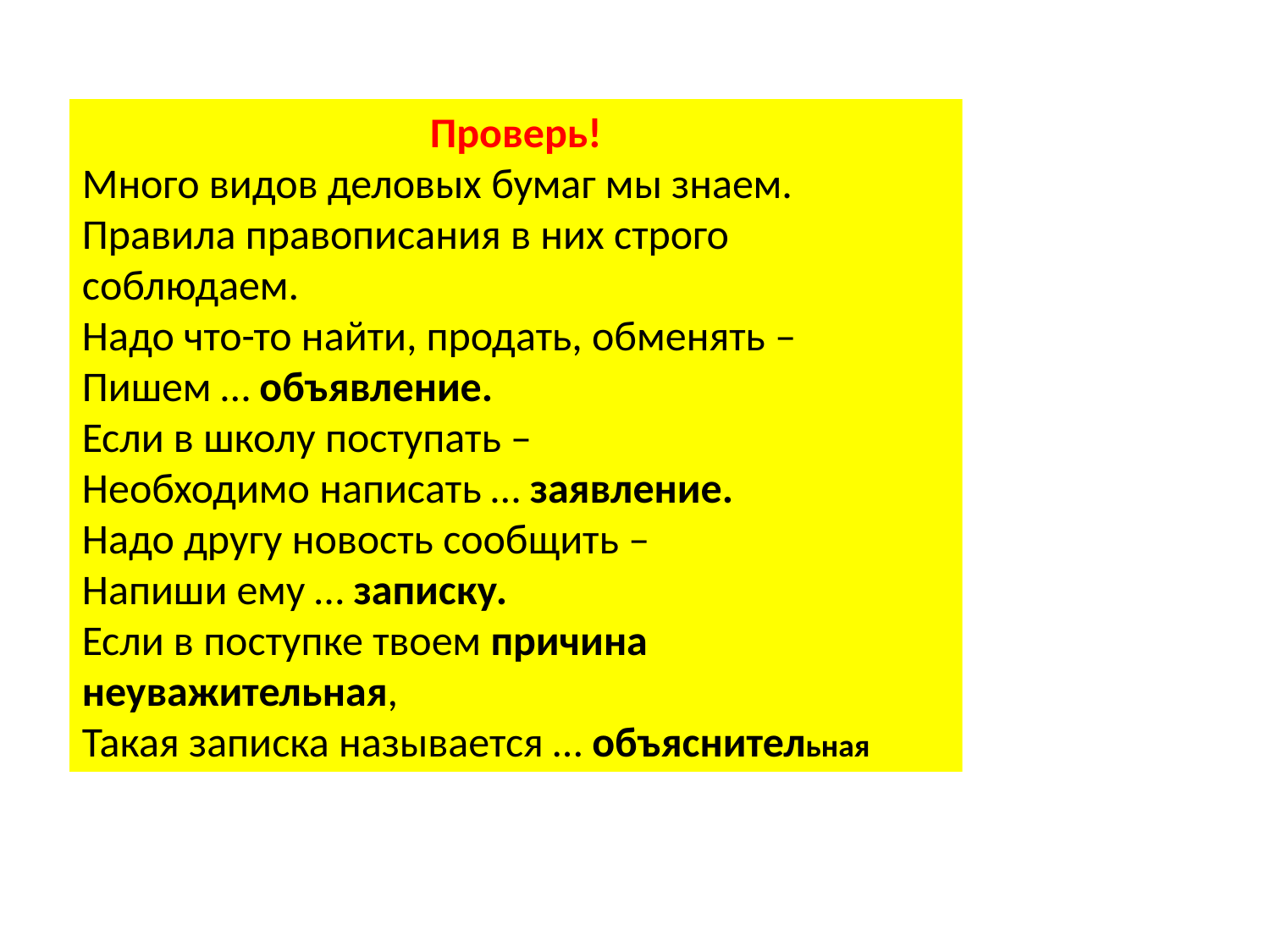

Проверь!
Много видов деловых бумаг мы знаем.
Правила правописания в них строго соблюдаем.
Надо что-то найти, продать, обменять –
Пишем … объявление.
Если в школу поступать –
Необходимо написать … заявление.
Надо другу новость сообщить –
Напиши ему … записку.
Если в поступке твоем причина неуважительная,
Такая записка называется … объяснительная